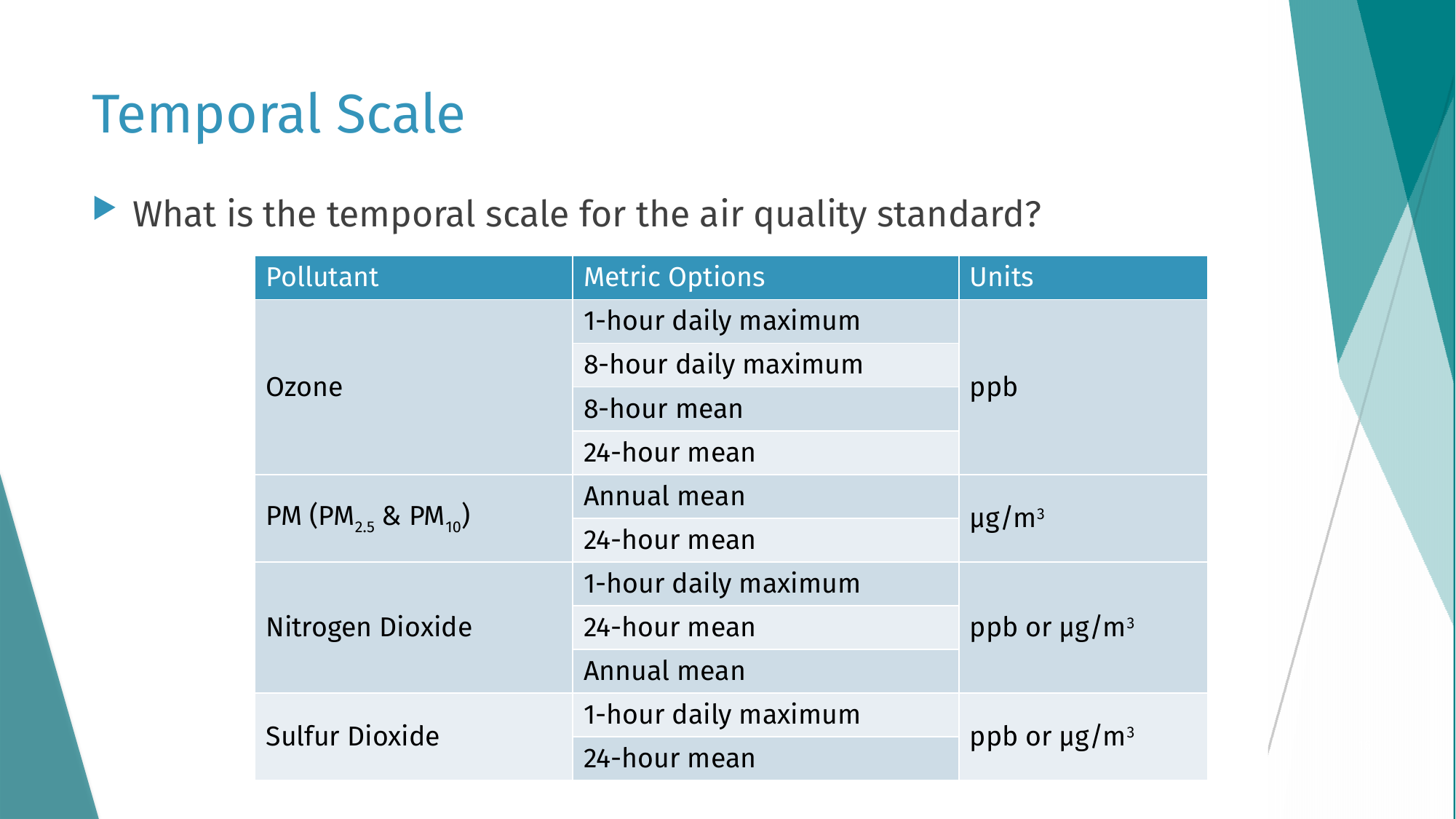

# Temporal Scale
What is the temporal scale for the air quality standard?
| Pollutant | Metric Options | Units |
| --- | --- | --- |
| Ozone | 1-hour daily maximum | ppb |
|  | 8-hour daily maximum |  |
|  | 8-hour mean |  |
|  | 24-hour mean |  |
| PM (PM2.5 & PM10) | Annual mean | µg/m3 |
|  | 24-hour mean |  |
| Nitrogen Dioxide | 1-hour daily maximum | ppb or µg/m3 |
|  | 24-hour mean |  |
|  | Annual mean |  |
| Sulfur Dioxide | 1-hour daily maximum | ppb or µg/m3 |
|  | 24-hour mean |  |
16